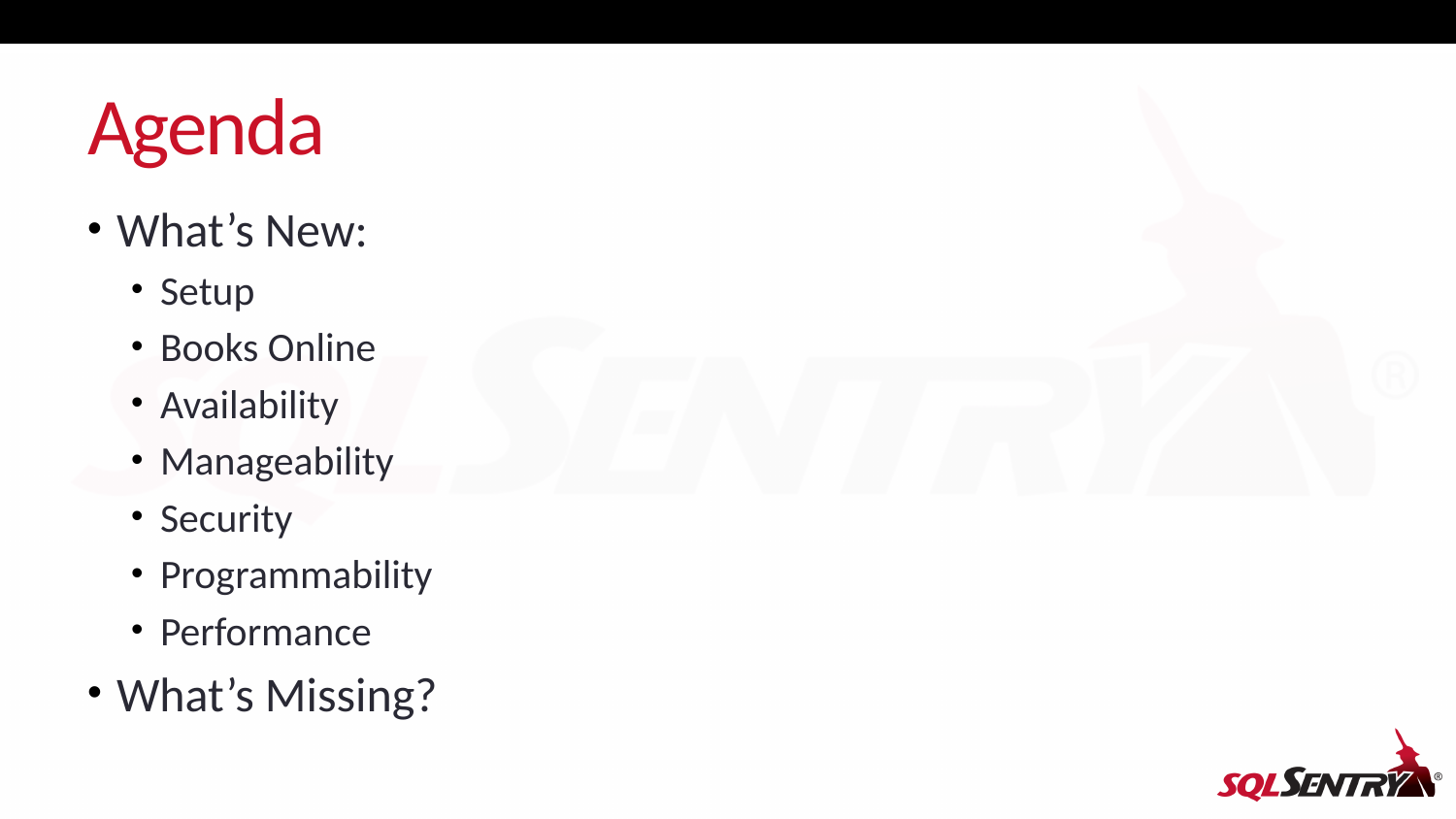

# Agenda
What’s New:
Setup
Books Online
Availability
Manageability
Security
Programmability
Performance
What’s Missing?